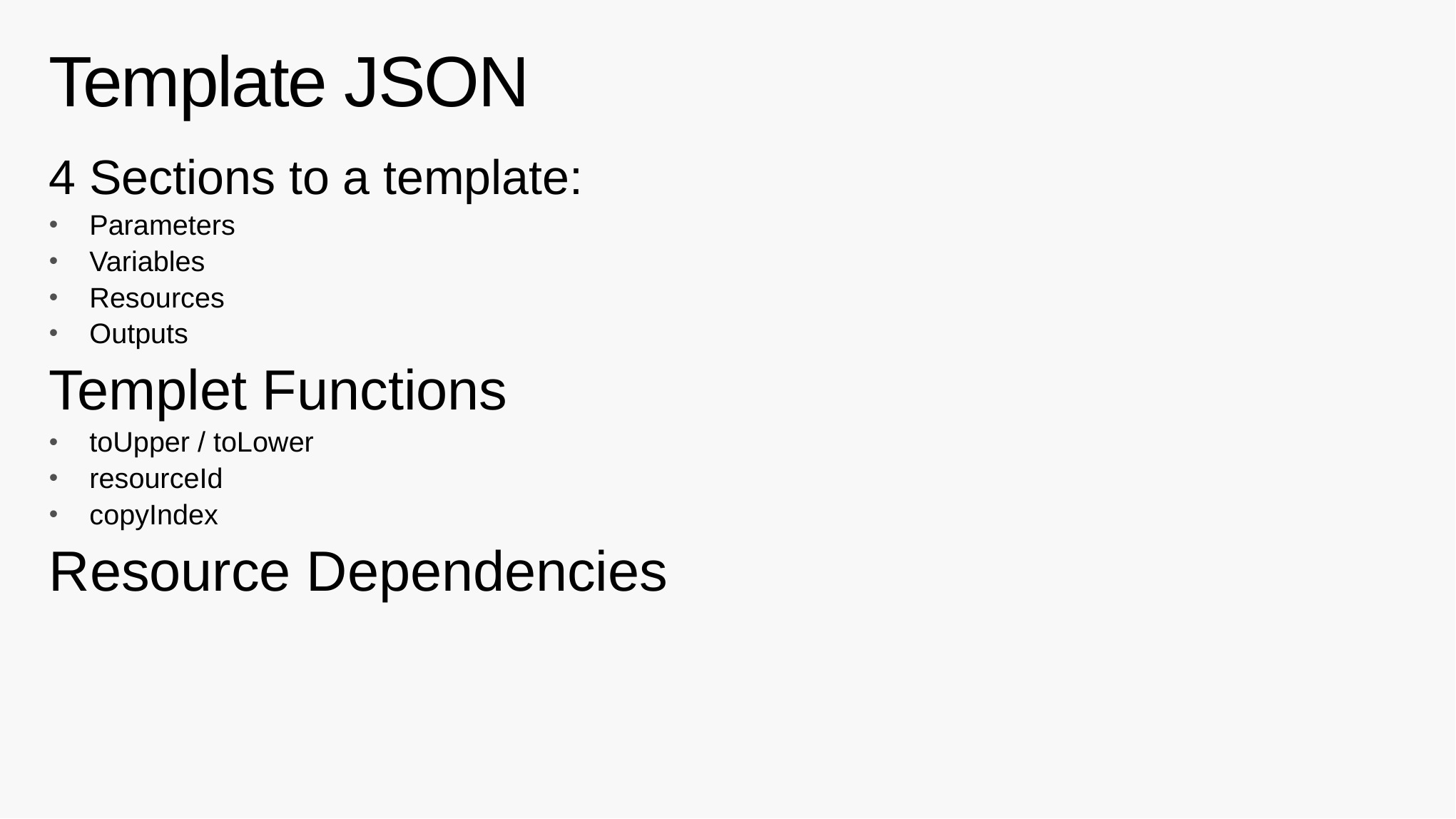

# Template JSON
4 Sections to a template:
Parameters
Variables
Resources
Outputs
Templet Functions
toUpper / toLower
resourceId
copyIndex
Resource Dependencies